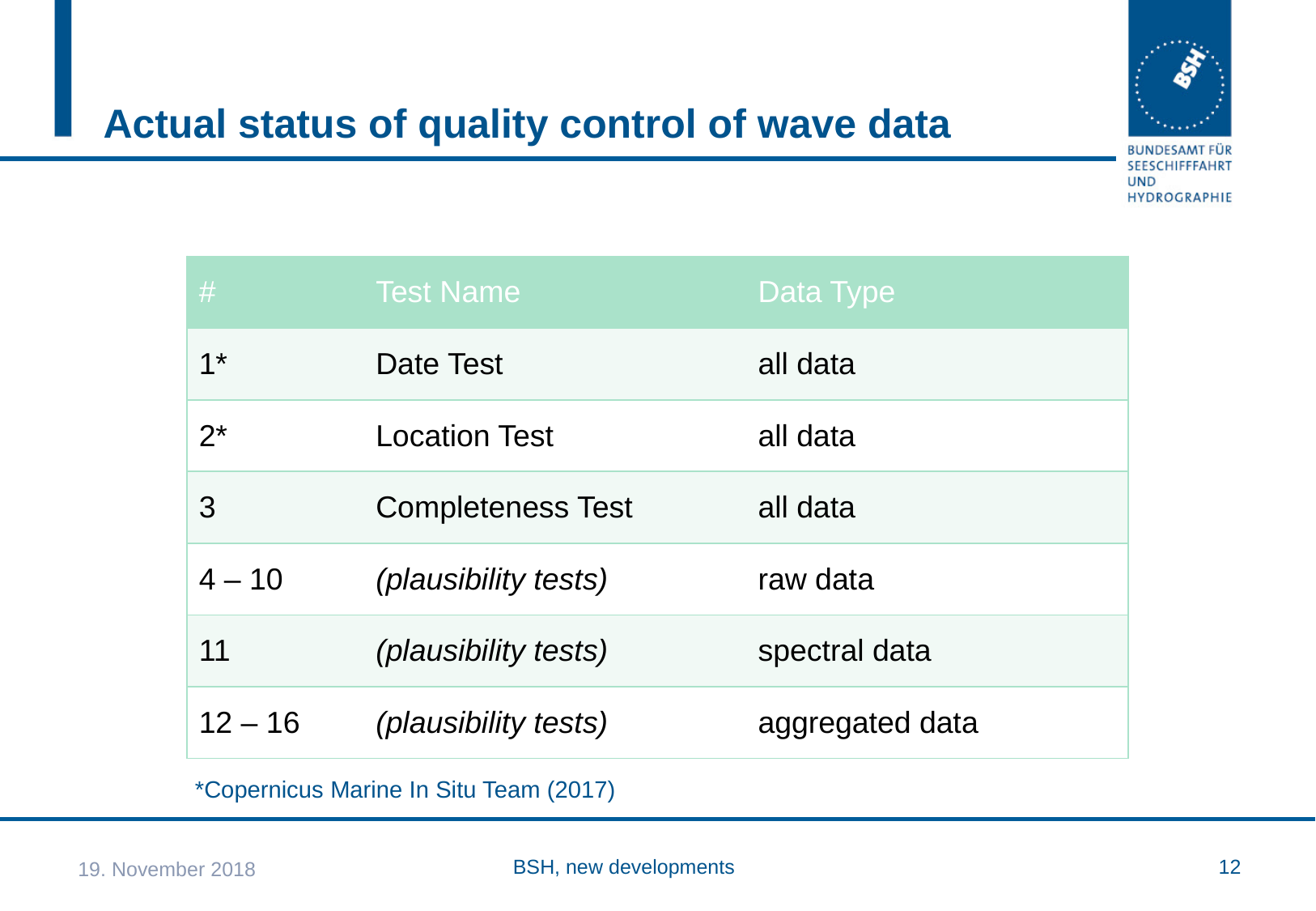

# Actual status of quality control of wave data
| # | Test Name | Data Type |
| --- | --- | --- |
| 1\* | Date Test | all data |
| 2\* | Location Test | all data |
| 3 | Completeness Test | all data |
| 4 – 10 | (plausibility tests) | raw data |
| 11 | (plausibility tests) | spectral data |
| 12 – 16 | (plausibility tests) | aggregated data |
*Copernicus Marine In Situ Team (2017)
BSH, new developments
19. November 2018
12